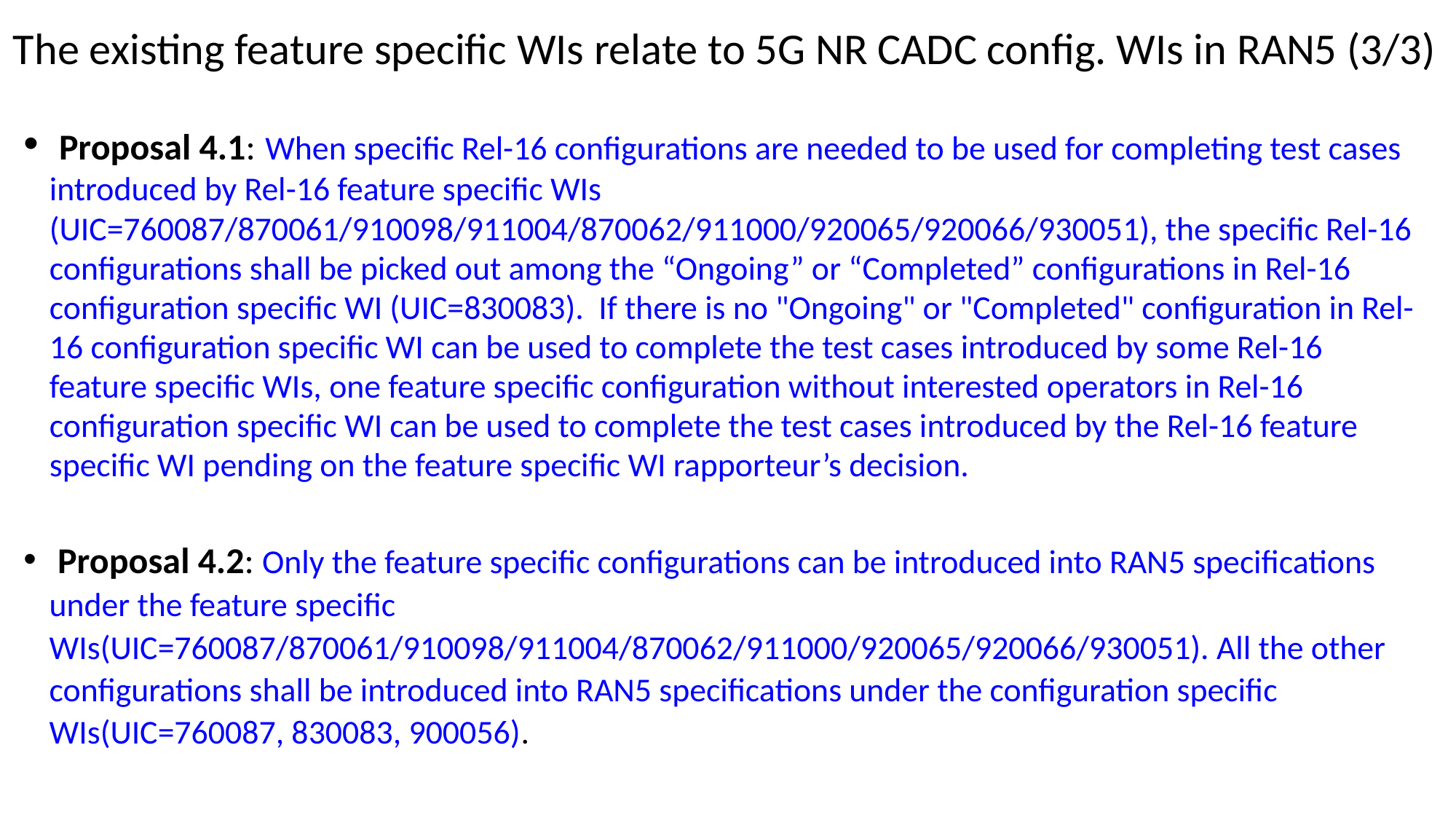

The existing feature specific WIs relate to 5G NR CADC config. WIs in RAN5 (3/3)
 Proposal 4.1: When specific Rel-16 configurations are needed to be used for completing test cases introduced by Rel-16 feature specific WIs (UIC=760087/870061/910098/911004/870062/911000/920065/920066/930051), the specific Rel-16 configurations shall be picked out among the “Ongoing” or “Completed” configurations in Rel-16 configuration specific WI (UIC=830083).  If there is no "Ongoing" or "Completed" configuration in Rel-16 configuration specific WI can be used to complete the test cases introduced by some Rel-16 feature specific WIs, one feature specific configuration without interested operators in Rel-16 configuration specific WI can be used to complete the test cases introduced by the Rel-16 feature specific WI pending on the feature specific WI rapporteur’s decision.
 Proposal 4.2: Only the feature specific configurations can be introduced into RAN5 specifications under the feature specific WIs(UIC=760087/870061/910098/911004/870062/911000/920065/920066/930051). All the other configurations shall be introduced into RAN5 specifications under the configuration specific WIs(UIC=760087, 830083, 900056).